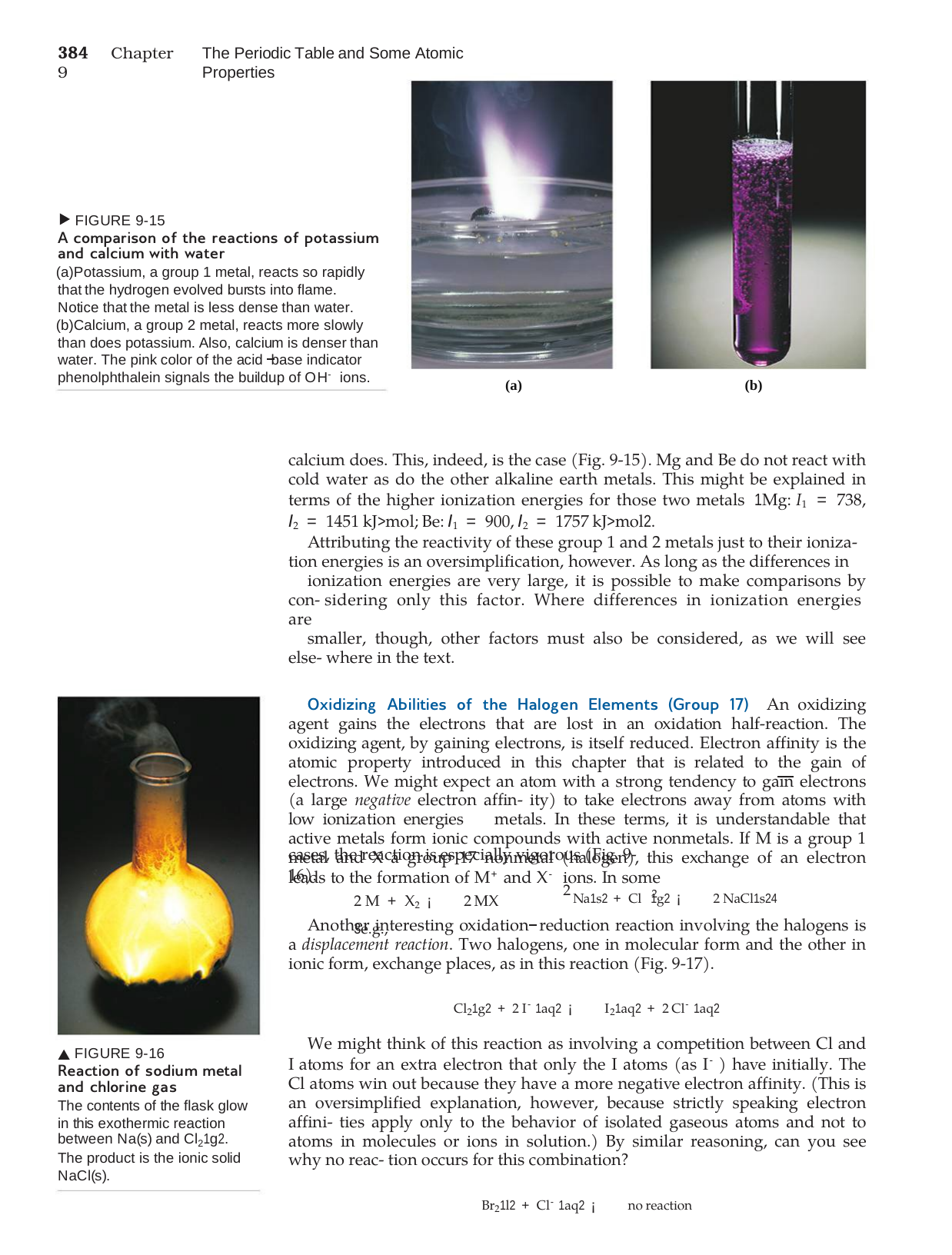

384	Chapter 9
The Periodic Table and Some Atomic Properties
FIGURE 9-15
A comparison of the reactions of potassium and calcium with water
Potassium, a group 1 metal, reacts so rapidly that the hydrogen evolved bursts into flame. Notice that the metal is less dense than water.
Calcium, a group 2 metal, reacts more slowly than does potassium. Also, calcium is denser than water. The pink color of the acid  base indicator phenolphthalein signals the buildup of OH- ions.

(a)
(b)
calcium does. This, indeed, is the case (Fig. 9-15). Mg and Be do not react with cold water as do the other alkaline earth metals. This might be explained in terms of the higher ionization energies for those two metals  1Mg: I1   =  738, I2   =  1451 kJ>mol; Be: I1   =  900, I2   =  1757 kJ>mol2.
Attributing the reactivity of these group 1 and 2 metals just to their ioniza- tion energies is an oversimplification, however. As long as the differences in
ionization energies are very large, it is possible to make comparisons by con- sidering  only  this  factor.  Where  differences  in  ionization  energies  are
smaller, though, other factors must also be considered, as we will see else- where in the text.

Oxidizing Abilities of the Halogen Elements (Group 17)  An oxidizing agent gains the electrons that are lost in an oxidation half-reaction. The oxidizing agent, by gaining electrons, is itself reduced. Electron affinity is the atomic property introduced in this chapter that is related to the gain of electrons. We might expect an atom with a strong tendency to gain electrons (a large negative electron affin- ity) to take electrons away from atoms with low ionization energies    metals. In these terms, it is understandable that active metals form ionic compounds with active nonmetals. If M is a group 1 metal and X a group 17 nonmetal (halogen), this exchange of an electron leads to the formation of M+  and X-  ions. In some

cases, the reaction is especially vigorous (Fig. 9-16).
2 M  +  X2  ¡   2 MX 3e.g.,
 2
 Na1s2  +  Cl   1g2  ¡   2 NaCl1s24
2
Another interesting oxidation  reduction reaction involving the halogens is a displacement reaction. Two halogens, one in molecular form and the other in ionic form, exchange places, as in this reaction (Fig. 9-17).

Cl21g2  +  2 I-1aq2  ¡   I21aq2  +  2 Cl-1aq2
We might think of this reaction as involving a competition between Cl and I atoms for an extra electron that only the I atoms (as I-) have initially. The Cl atoms win out because they have a more negative electron affinity. (This is an oversimplified explanation, however, because strictly speaking electron affini- ties apply only to the behavior of isolated gaseous atoms and not to atoms in molecules or ions in solution.) By similar reasoning, can you see why no reac- tion occurs for this combination?

Br21l2  +  Cl-1aq2  ¡   no reaction

 FIGURE 9-16
Reaction of sodium metal and chlorine gas
The contents of the flask glow in this exothermic reaction between Na(s) and Cl21g2.
The product is the ionic solid NaCl(s).